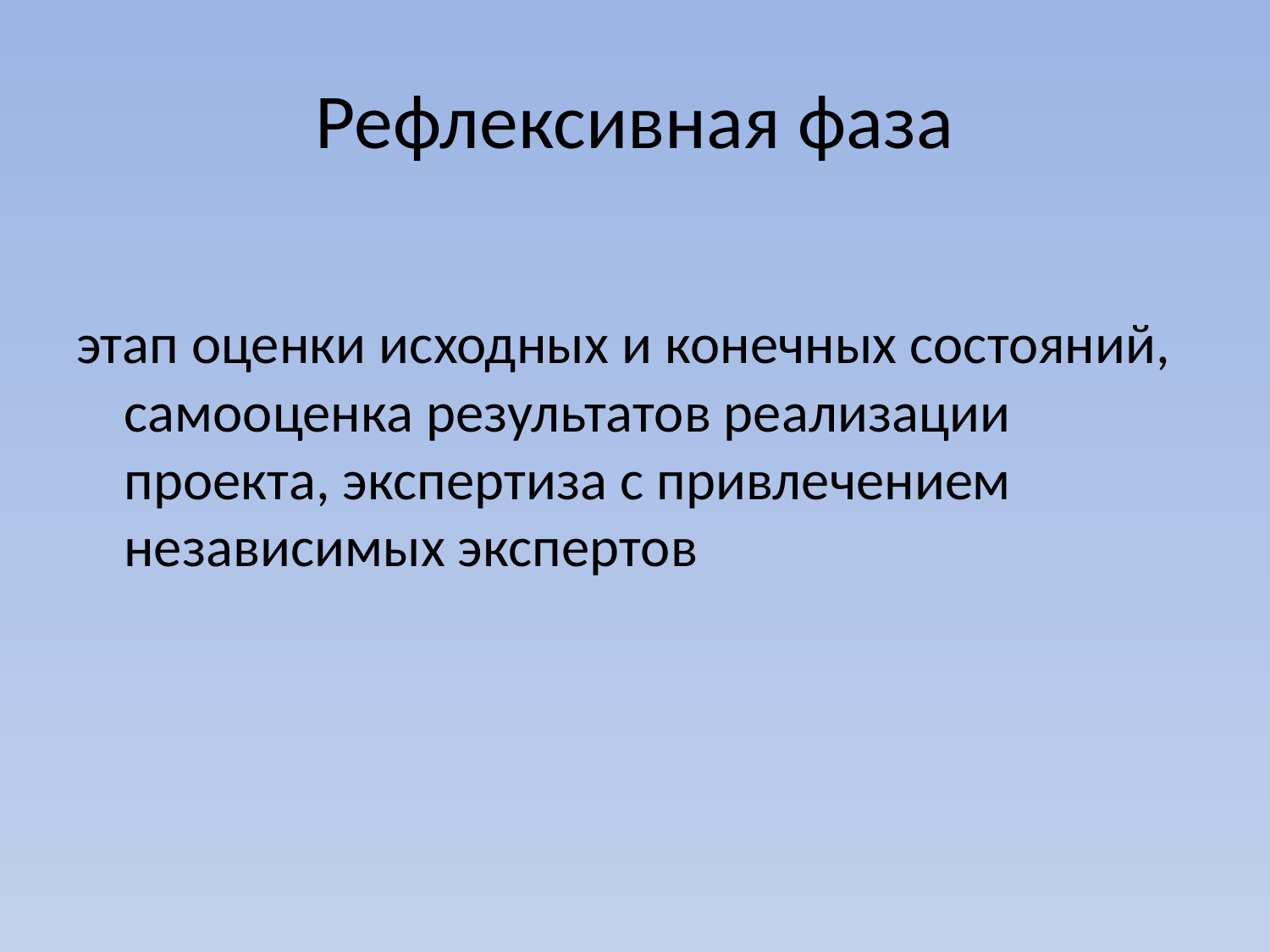

# Рефлексивная фаза

этап оценки исходных и конечных состояний, самооценка результатов реализации проекта, экспертиза с привлечением независимых экспертов